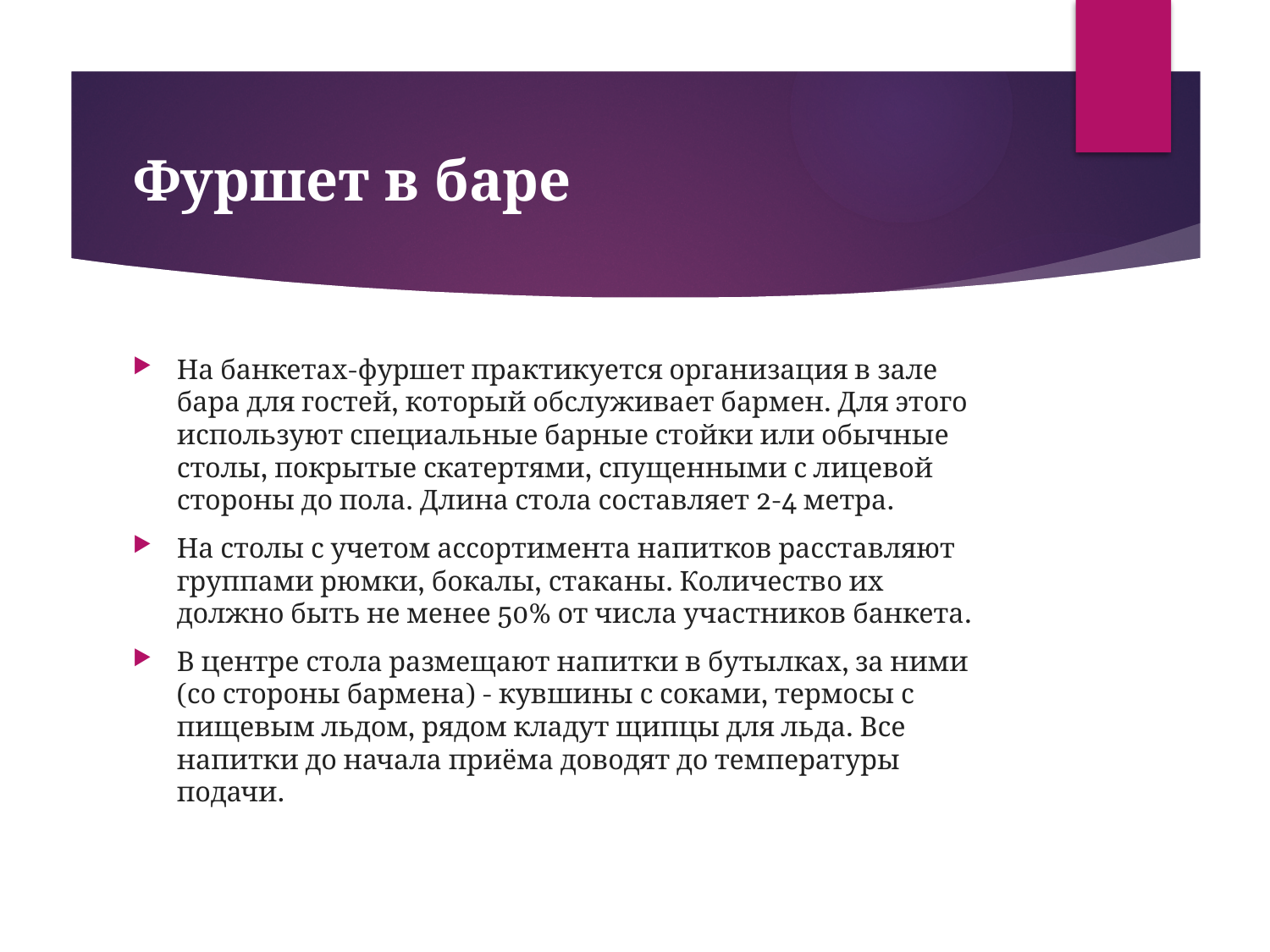

# Фуршет в баре
На банкетах-фуршет практикуется организация в зале бара для гостей, который обслуживает бармен. Для этого используют специальные барные стойки или обычные столы, покрытые скатертями, спущенными с лицевой стороны до пола. Длина стола составляет 2-4 метра.
На столы с учетом ассортимента напитков расставляют группами рюмки, бокалы, стаканы. Количество их должно быть не менее 50% от числа участников банкета.
В центре стола размещают напитки в бутылках, за ними (со стороны бармена) - кувшины с соками, термосы с пищевым льдом, рядом кладут щипцы для льда. Все напитки до начала приёма доводят до температуры подачи.